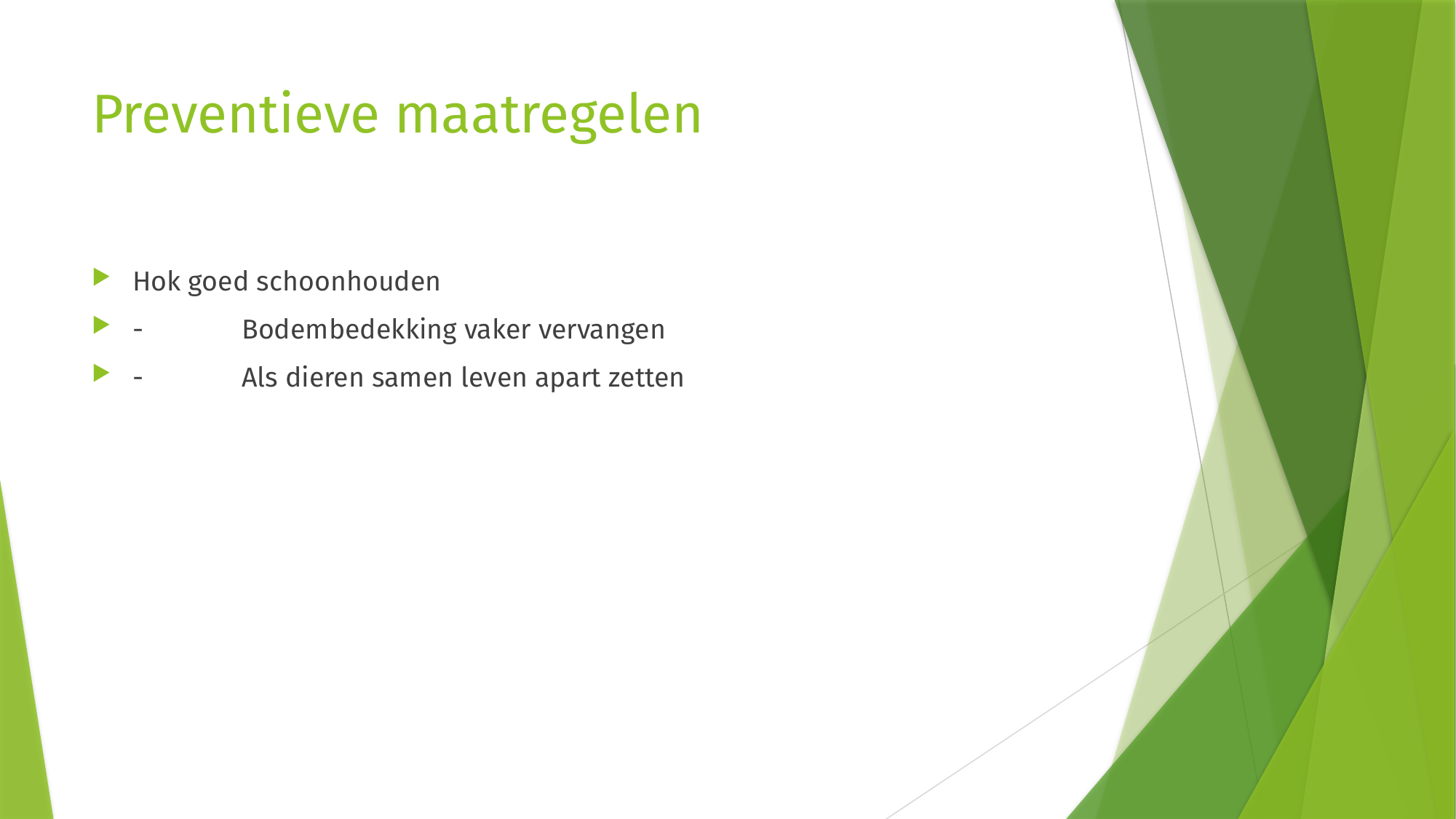

# Preventieve maatregelen
Hok goed schoonhouden
-	Bodembedekking vaker vervangen
-	Als dieren samen leven apart zetten